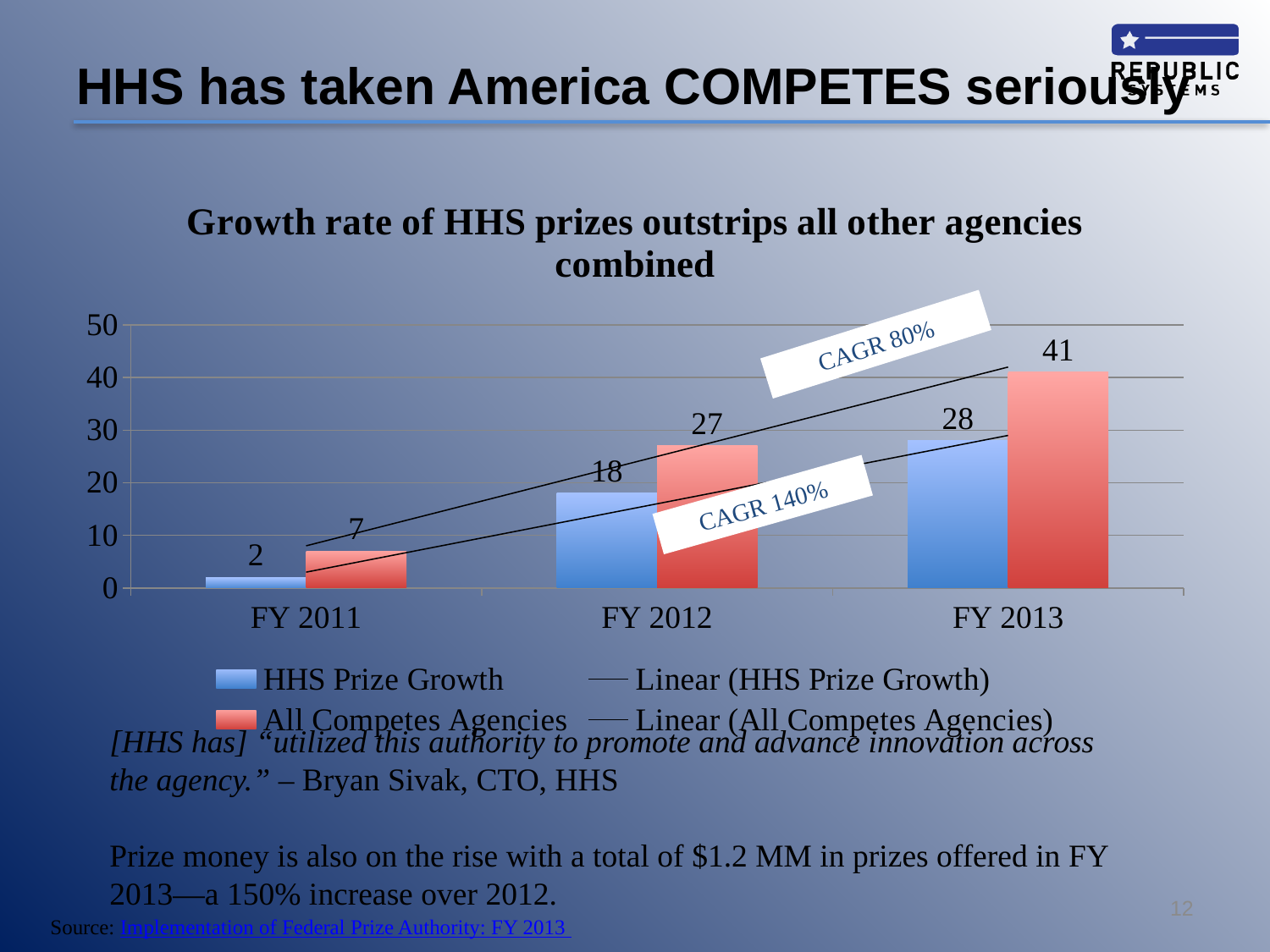

# HHS has taken America COMPETES seriously

### Chart: Growth rate of HHS prizes outstrips all other agencies combined

| Category | HHS Prize Growth | All Competes Agencies |
|---|---|---|
| FY 2011 | 2.0 | 7.0 |
| FY 2012 | 18.0 | 27.0 |
| FY 2013 | 28.0 | 41.0 |
CAGR 80%
CAGR 140%
[HHS has] “utilized this authority to promote and advance innovation across the agency.” – Bryan Sivak, CTO, HHS

Prize money is also on the rise with a total of $1.2 MM in prizes offered in FY 2013—a 150% increase over 2012.
12
Source: Implementation of Federal Prize Authority: FY 2013